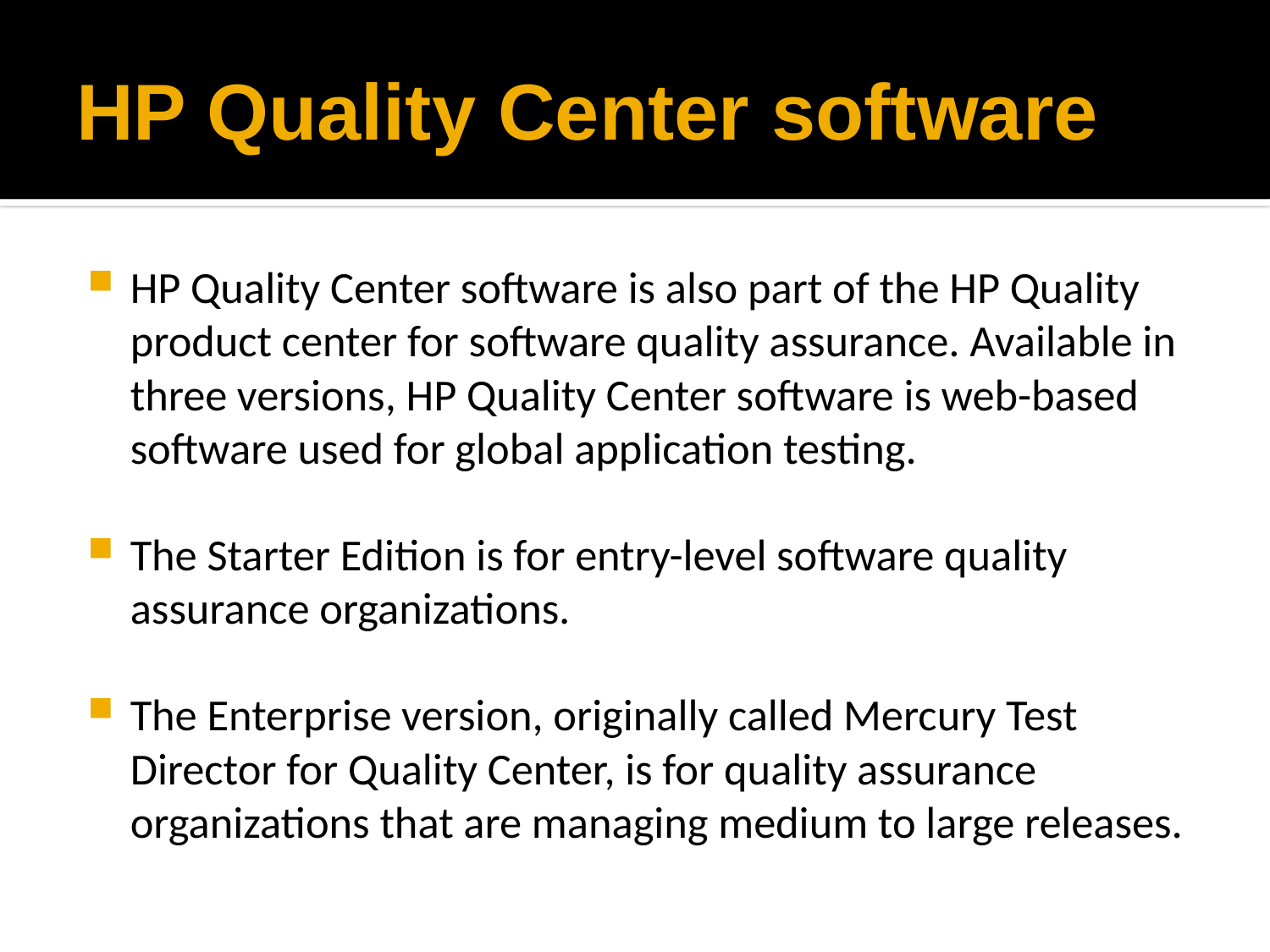

# HP Quality Center software
HP Quality Center software is also part of the HP Quality product center for software quality assurance. Available in three versions, HP Quality Center software is web-based software used for global application testing.

The Starter Edition is for entry-level software quality assurance organizations.

The Enterprise version, originally called Mercury Test Director for Quality Center, is for quality assurance organizations that are managing medium to large releases.